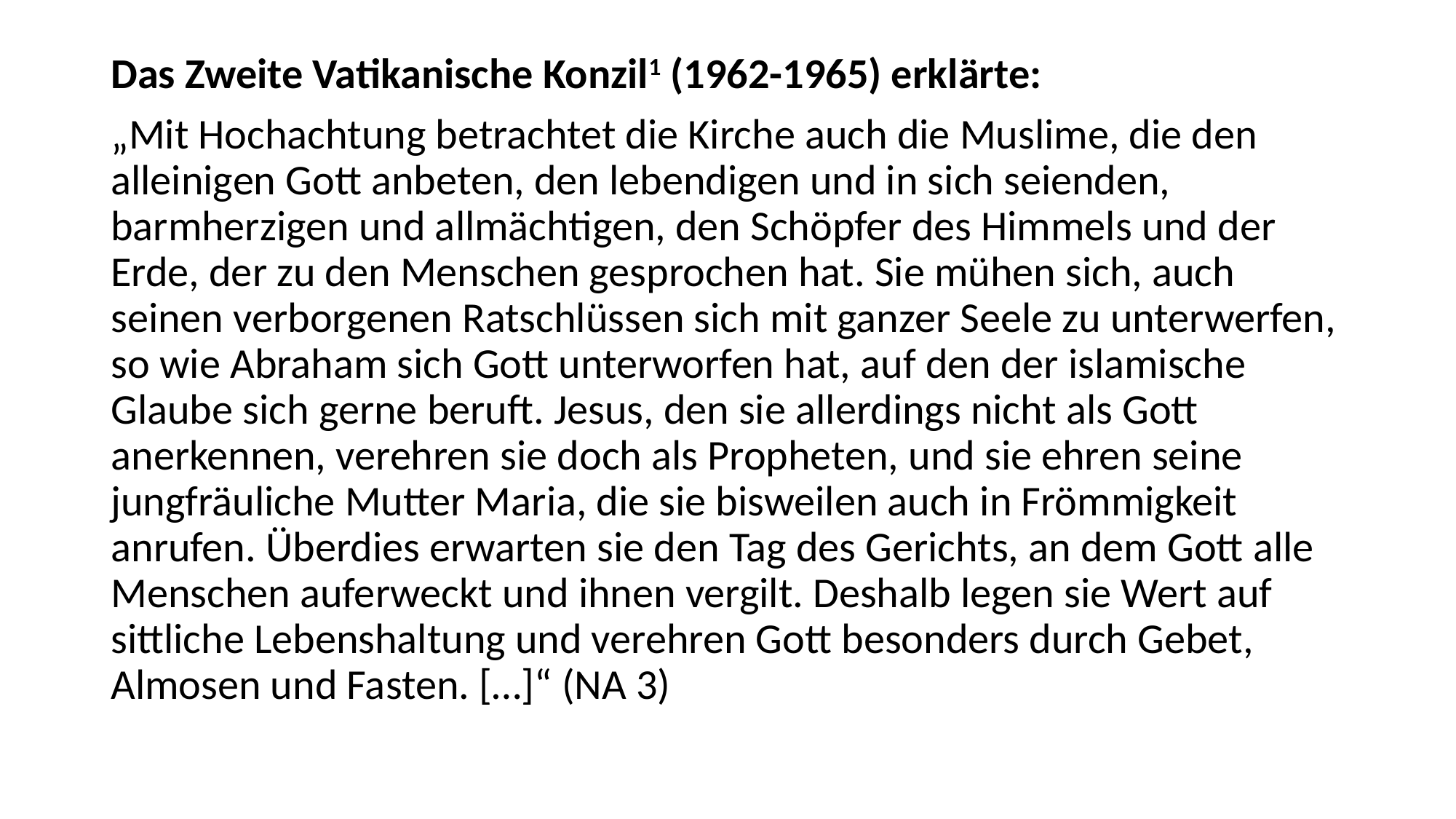

Das Zweite Vatikanische Konzil1 (1962-1965) erklärte:
„Mit Hochachtung betrachtet die Kirche auch die Muslime, die den alleinigen Gott anbeten, den lebendigen und in sich seienden, barmherzigen und allmächtigen, den Schöpfer des Himmels und der Erde, der zu den Menschen gesprochen hat. Sie mühen sich, auch seinen verborgenen Ratschlüssen sich mit ganzer Seele zu unterwerfen, so wie Abraham sich Gott unterworfen hat, auf den der islamische Glaube sich gerne beruft. Jesus, den sie allerdings nicht als Gott anerkennen, verehren sie doch als Propheten, und sie ehren seine jungfräuliche Mutter Maria, die sie bisweilen auch in Frömmigkeit anrufen. Überdies erwarten sie den Tag des Gerichts, an dem Gott alle Menschen auferweckt und ihnen vergilt. Deshalb legen sie Wert auf sittliche Lebenshaltung und verehren Gott besonders durch Gebet, Almosen und Fasten. […]“ (NA 3)